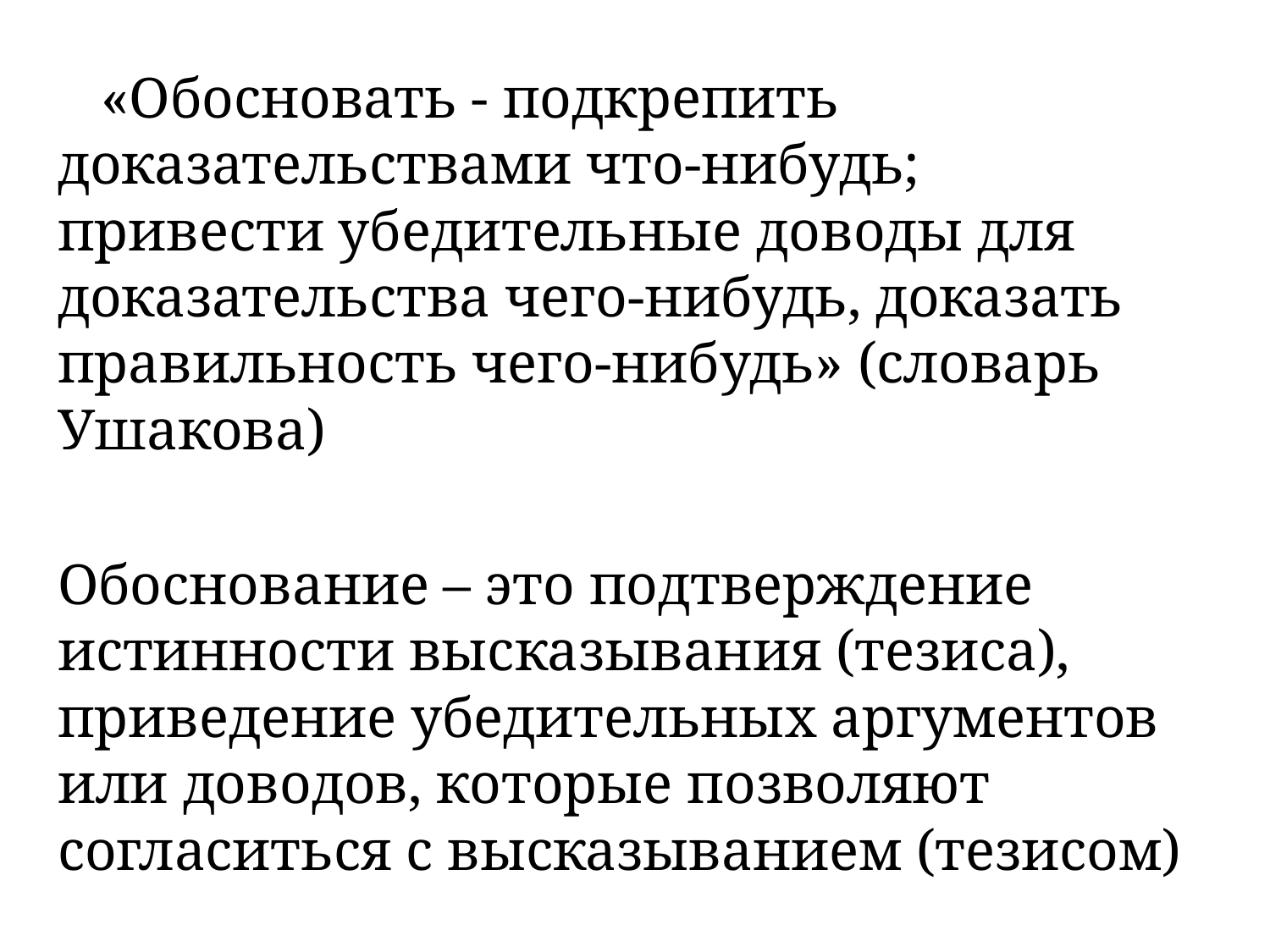

«Обосновать - подкрепить доказательствами что-нибудь; привести убедительные доводы для доказательства чего-нибудь, доказать правильность чего-нибудь» (словарь Ушакова)

Обоснование – это подтверждение истинности высказывания (тезиса), приведение убедительных аргументов или доводов, которые позволяют согласиться с высказыванием (тезисом)